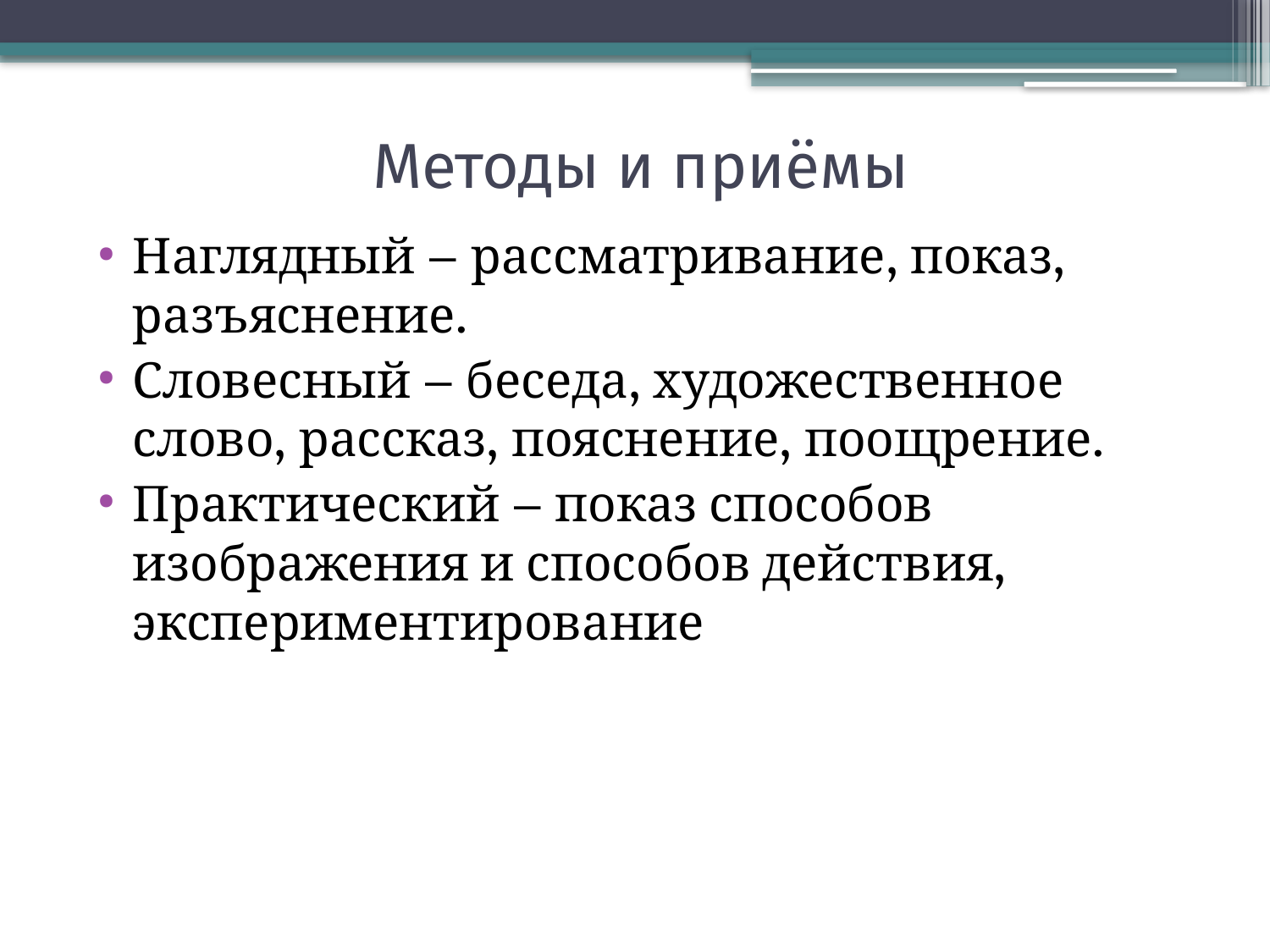

# Методы и приёмы
Наглядный – рассматривание, показ, разъяснение.
Словесный – беседа, художественное слово, рассказ, пояснение, поощрение.
Практический – показ способов изображения и способов действия, экспериментирование